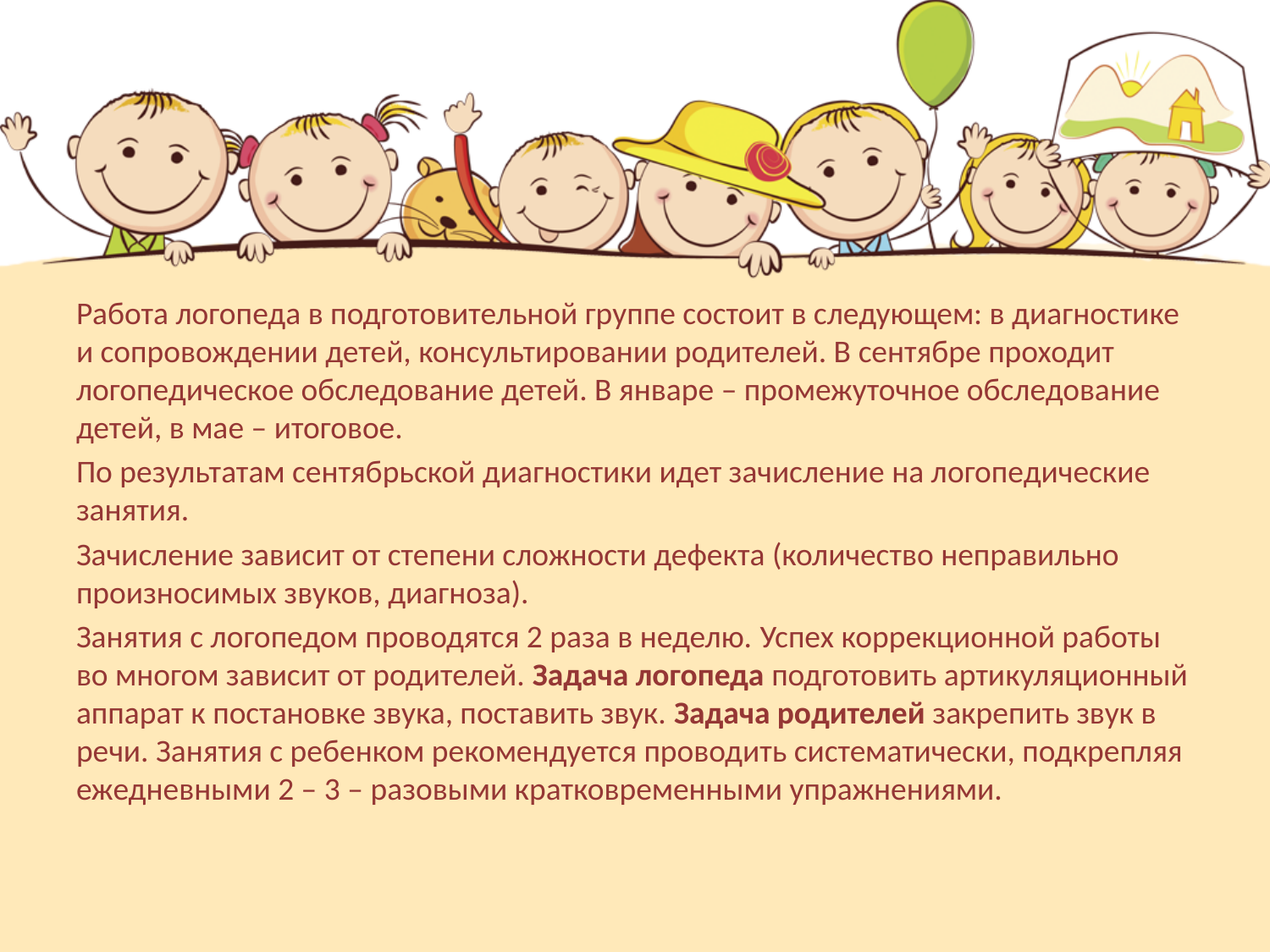

#
Работа логопеда в подготовительной группе состоит в следующем: в диагностике и сопровождении детей, консультировании родителей. В сентябре проходит логопедическое обследование детей. В январе – промежуточное обследование детей, в мае – итоговое.
По результатам сентябрьской диагностики идет зачисление на логопедические занятия.
Зачисление зависит от степени сложности дефекта (количество неправильно произносимых звуков, диагноза).
Занятия с логопедом проводятся 2 раза в неделю. Успех коррекционной работы во многом зависит от родителей. Задача логопеда подготовить артикуляционный аппарат к постановке звука, поставить звук. Задача родителей закрепить звук в речи. Занятия с ребенком рекомендуется проводить систематически, подкрепляя ежедневными 2 – 3 – разовыми кратковременными упражнениями.